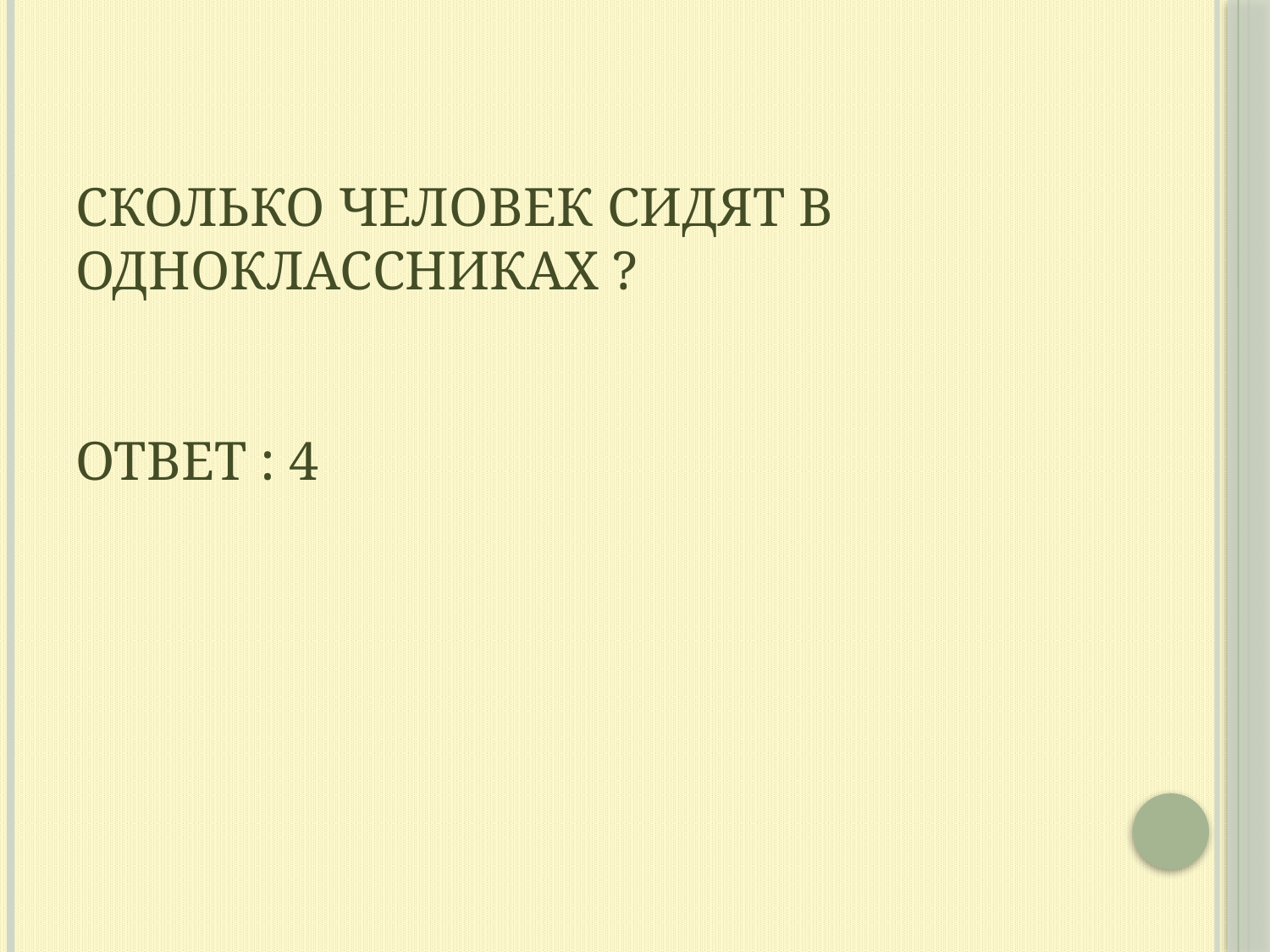

# Сколько человек сидят в Одноклассниках ? Ответ : 4